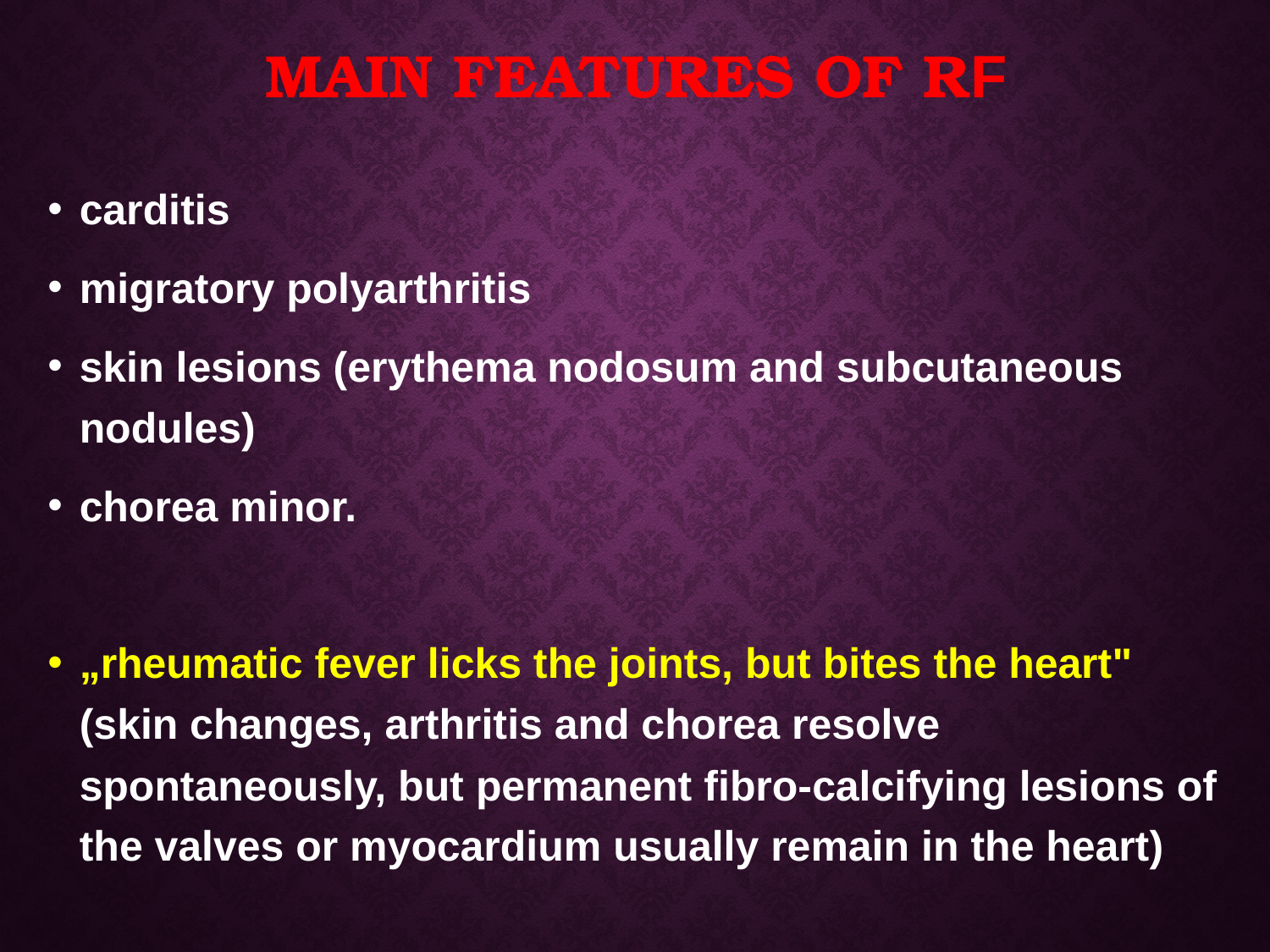

# Main features of RF
carditis
migratory polyarthritis
skin lesions (erythema nodosum and subcutaneous nodules)
chorea minor.

„rheumatic fever licks the joints, but bites the heart" (skin changes, arthritis and chorea resolve spontaneously, but permanent fibro-calcifying lesions of the valves or myocardium usually remain in the heart)